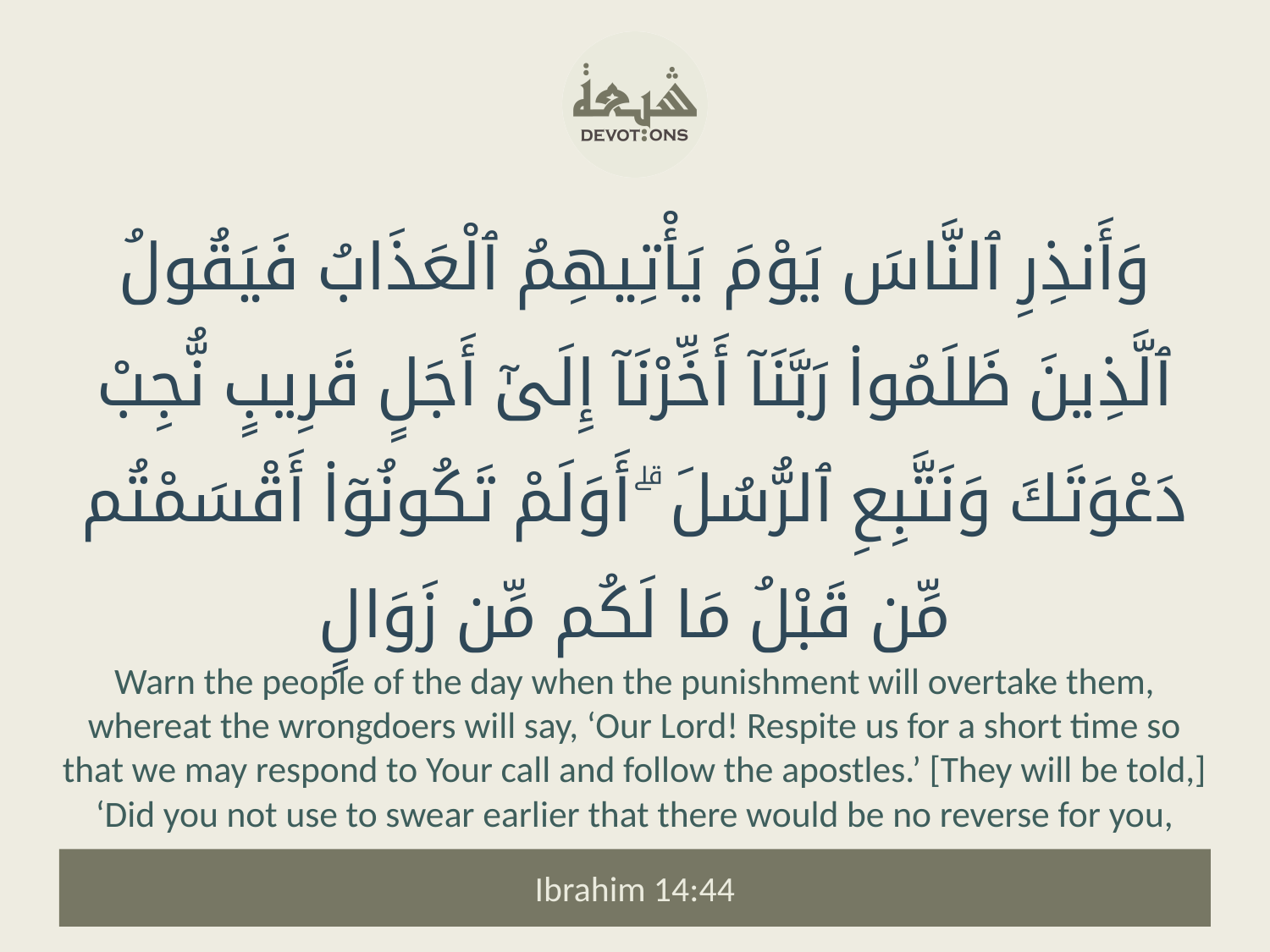

وَأَنذِرِ ٱلنَّاسَ يَوْمَ يَأْتِيهِمُ ٱلْعَذَابُ فَيَقُولُ ٱلَّذِينَ ظَلَمُوا۟ رَبَّنَآ أَخِّرْنَآ إِلَىٰٓ أَجَلٍ قَرِيبٍ نُّجِبْ دَعْوَتَكَ وَنَتَّبِعِ ٱلرُّسُلَ ۗ أَوَلَمْ تَكُونُوٓا۟ أَقْسَمْتُم مِّن قَبْلُ مَا لَكُم مِّن زَوَالٍ
Warn the people of the day when the punishment will overtake them, whereat the wrongdoers will say, ‘Our Lord! Respite us for a short time so that we may respond to Your call and follow the apostles.’ [They will be told,] ‘Did you not use to swear earlier that there would be no reverse for you,
Ibrahim 14:44